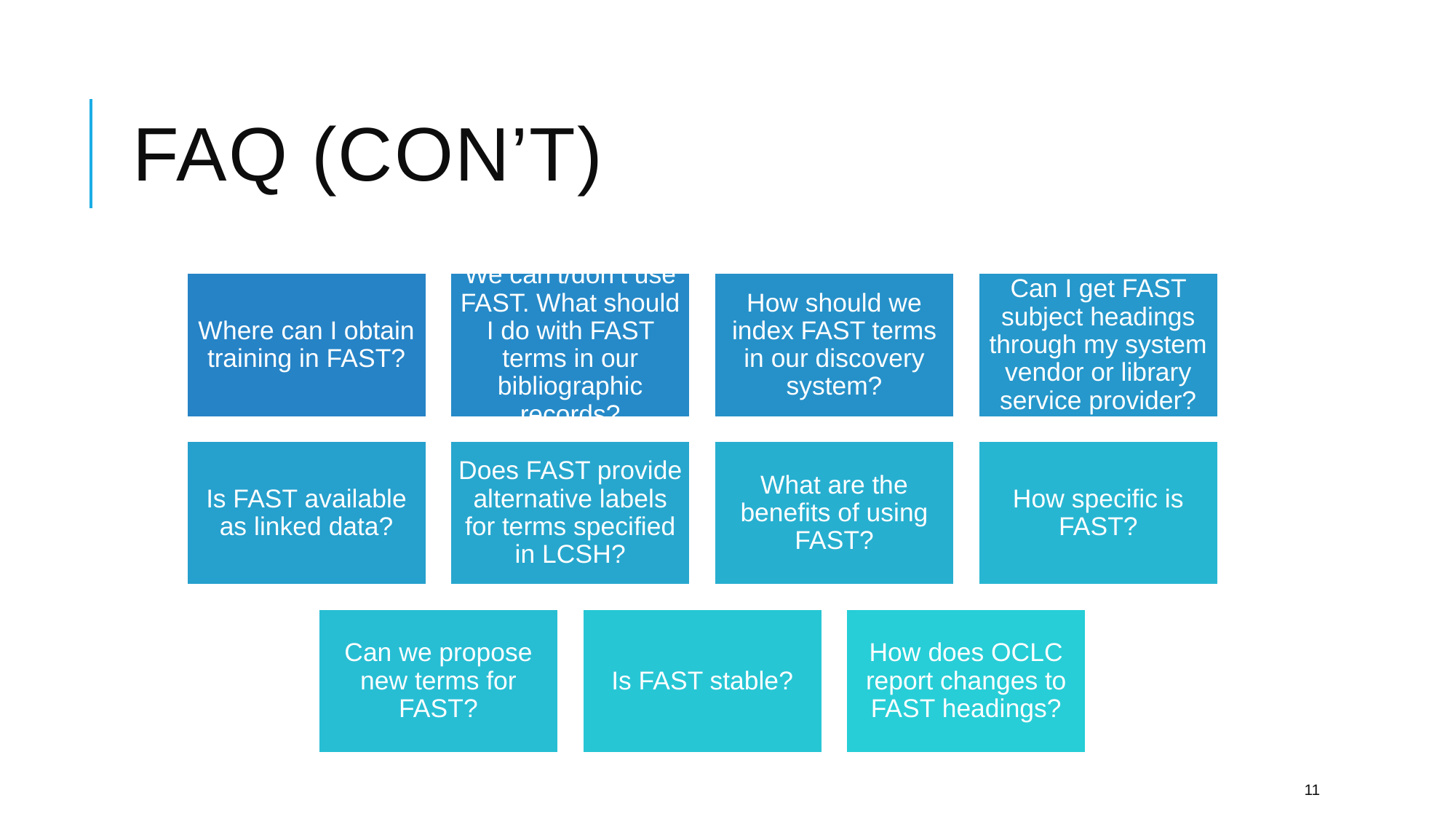

# FAQ (Con’t)
Where can I obtain training in FAST?
We can’t/don’t use FAST. What should I do with FAST terms in our bibliographic records?
How should we index FAST terms in our discovery system?
Can I get FAST subject headings through my system vendor or library service provider?
Is FAST available as linked data?
Does FAST provide alternative labels for terms specified in LCSH?
What are the benefits of using FAST?
How specific is FAST?
Can we propose new terms for FAST?
Is FAST stable?
How does OCLC report changes to FAST headings?
11